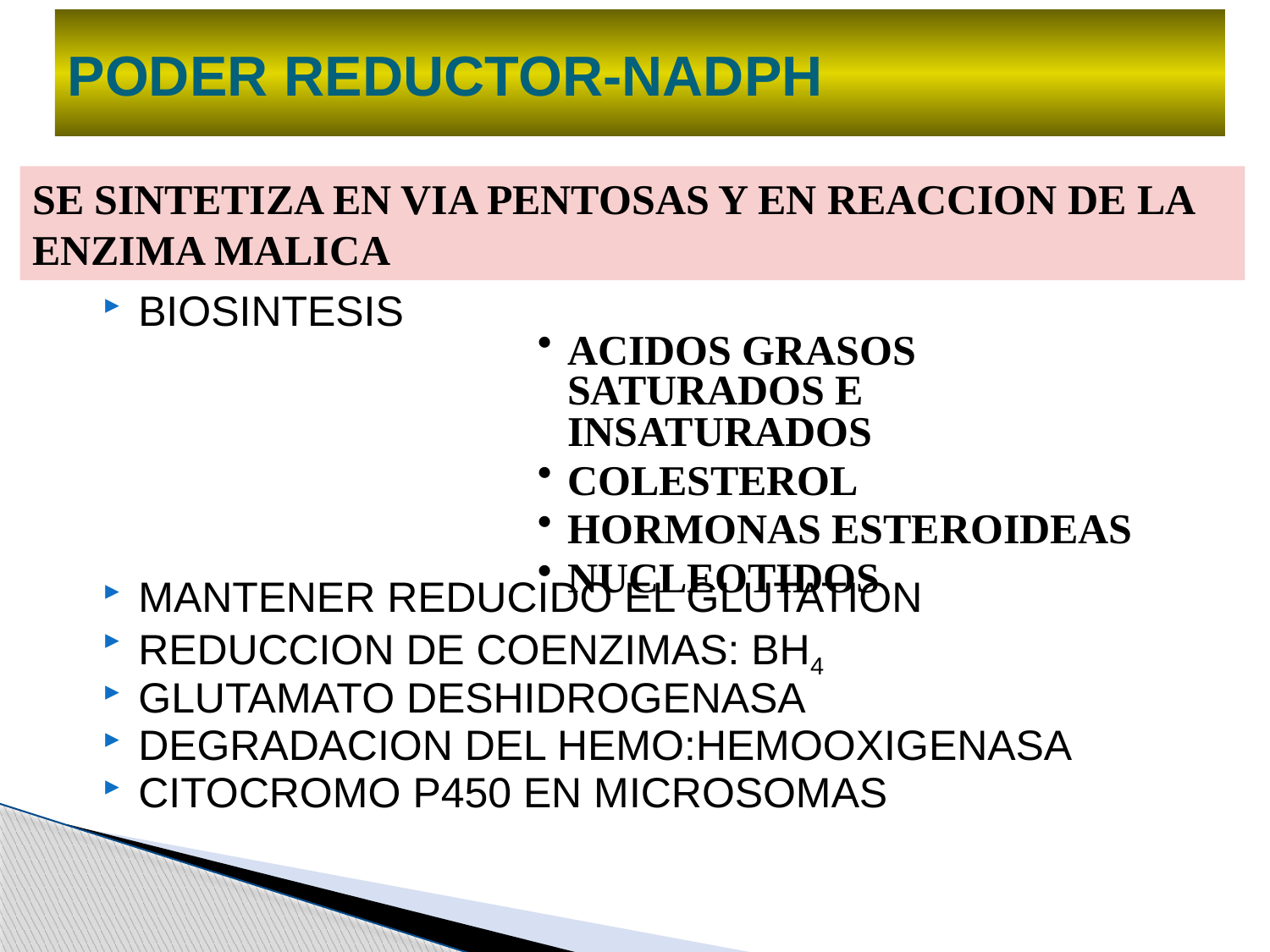

# PODER REDUCTOR-NADPH
SE SINTETIZA EN VIA PENTOSAS Y EN REACCION DE LA ENZIMA MALICA
BIOSINTESIS

MANTENER REDUCIDO EL GLUTATION
REDUCCION DE COENZIMAS: BH4
GLUTAMATO DESHIDROGENASA
DEGRADACION DEL HEMO:HEMOOXIGENASA
CITOCROMO P450 EN MICROSOMAS
ACIDOS GRASOS SATURADOS E INSATURADOS
COLESTEROL
HORMONAS ESTEROIDEAS
NUCLEOTIDOS